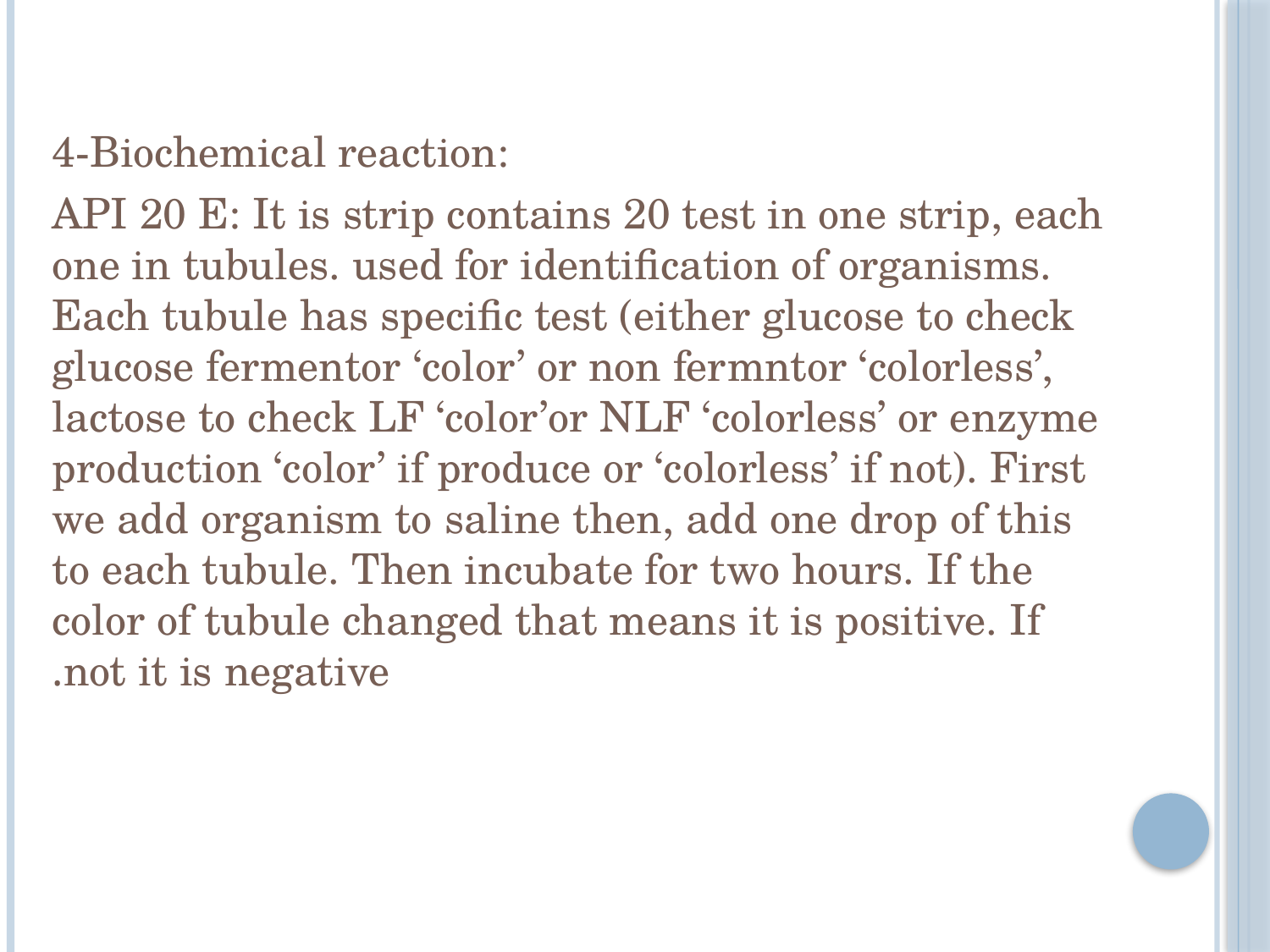

4-Biochemical reaction:
API 20 E: It is strip contains 20 test in one strip, each one in tubules. used for identification of organisms. Each tubule has specific test (either glucose to check glucose fermentor ‘color’ or non fermntor ‘colorless’, lactose to check LF ‘color’or NLF ‘colorless’ or enzyme production ‘color’ if produce or ‘colorless’ if not). First we add organism to saline then, add one drop of this to each tubule. Then incubate for two hours. If the color of tubule changed that means it is positive. If not it is negative.